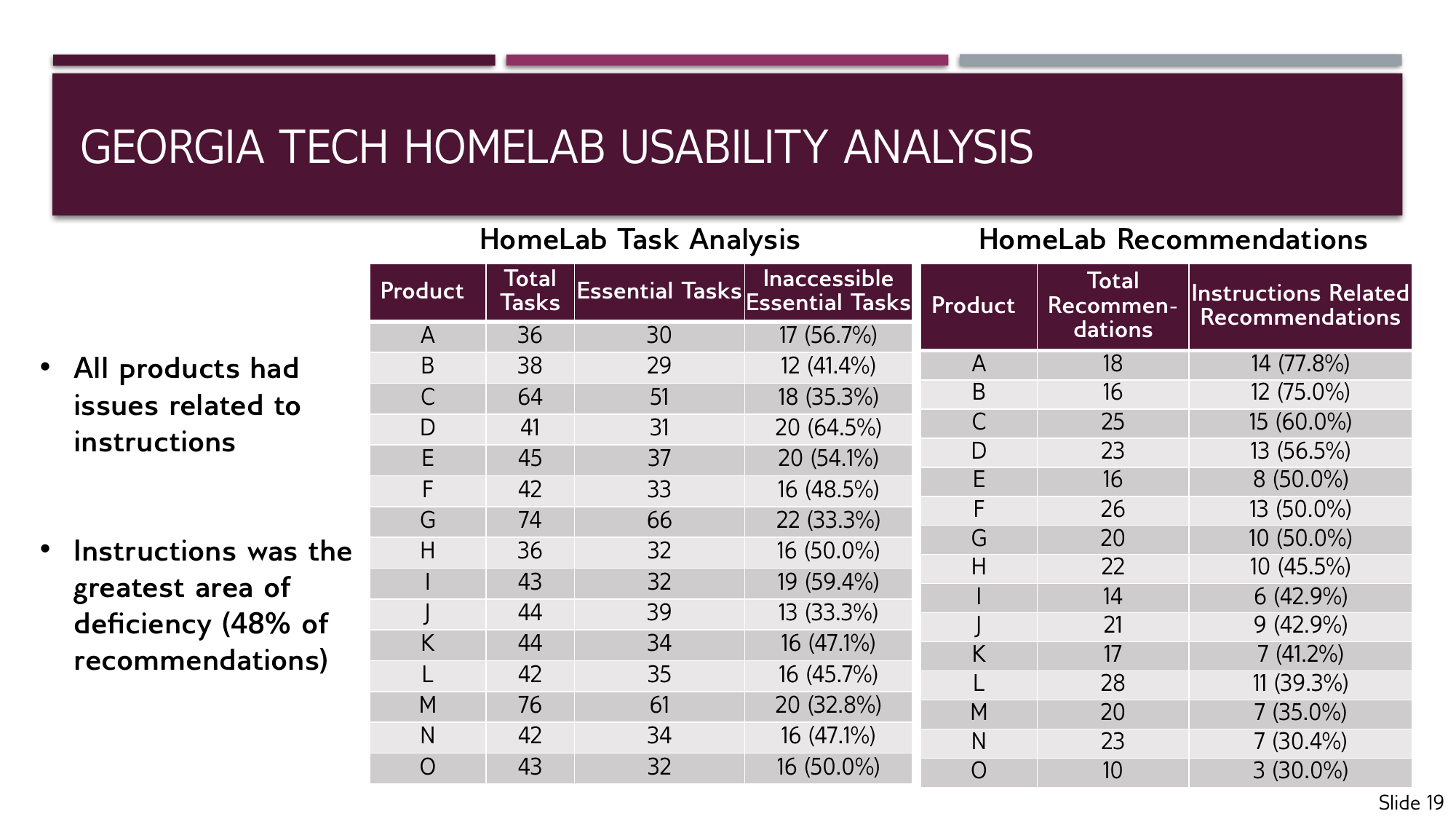

# GEORGIA TECH HOMELAB USABILITY analysis
HomeLab Task Analysis
HomeLab Recommendations
| Product | ​​Total Tasks​​ | Essential Tasks​​ | Inaccessible Essential Tasks​​ |
| --- | --- | --- | --- |
| A | 36 | 30 | 17 (56.7%) |
| B | 38 | 29 | 12 (41.4%) |
| C | 64 | 51 | 18 (35.3%) |
| D | 41 | 31 | 20 (64.5%) |
| E | 45 | 37 | 20 (54.1%) |
| F | 42 | 33 | 16 (48.5%) |
| G | 74 | 66 | 22 (33.3%) |
| H | 36 | 32 | 16 (50.0%) |
| I | 43 | 32 | 19 (59.4%) |
| J | 44 | 39 | 13 (33.3%) |
| K | 44 | 34 | 16 (47.1%) |
| L | 42 | 35 | 16 (45.7%) |
| M | 76 | 61 | 20 (32.8%) |
| N | 42 | 34 | 16 (47.1%) |
| O | 43 | 32 | 16 (50.0%) |
| Product | Total Recommen-dations | Instructions Related Recommendations |
| --- | --- | --- |
| A | 18 | 14 (77.8%) |
| B | 16 | 12 (75.0%) |
| C | 25 | 15 (60.0%) |
| D | 23 | 13 (56.5%) |
| E | 16 | 8 (50.0%) |
| F | 26 | 13 (50.0%) |
| G | 20 | 10 (50.0%) |
| H | 22 | 10 (45.5%) |
| I | 14 | 6 (42.9%) |
| J | 21 | 9 (42.9%) |
| K | 17 | 7 (41.2%) |
| L | 28 | 11 (39.3%) |
| M | 20 | 7 (35.0%) |
| N | 23 | 7 (30.4%) |
| O | 10 | 3 (30.0%) |
All products had issues related to instructions

Instructions was the greatest area of deficiency (48% of recommendations)

Slide 19